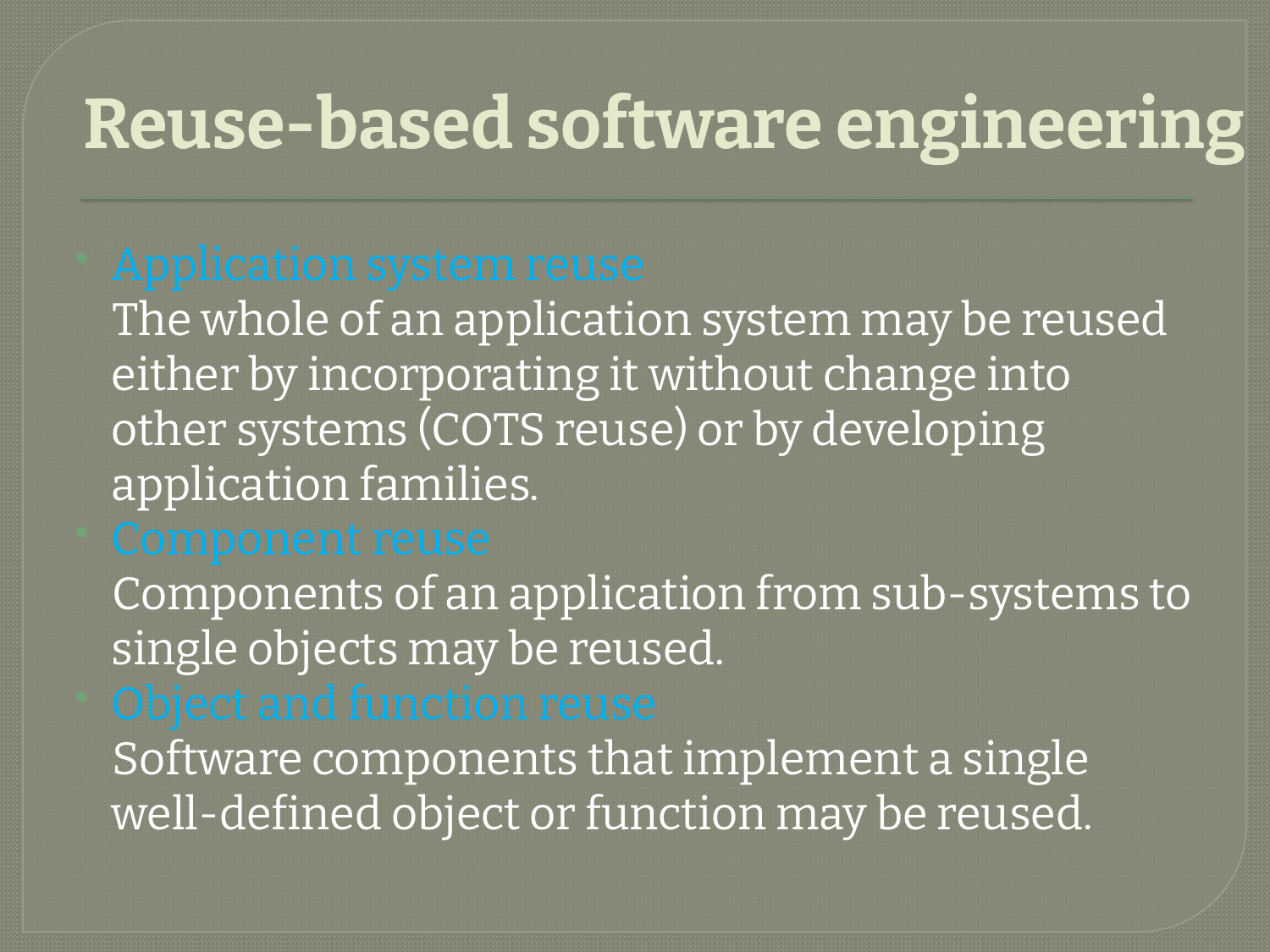

# Reuse-based software engineering
Application system reuse
    The whole of an application system may be reused either by incorporating it without change into other systems (COTS reuse) or by developing application families.
Component reuse
    Components of an application from sub-systems to single objects may be reused.
Object and function reuse
    Software components that implement a single well-defined object or function may be reused.